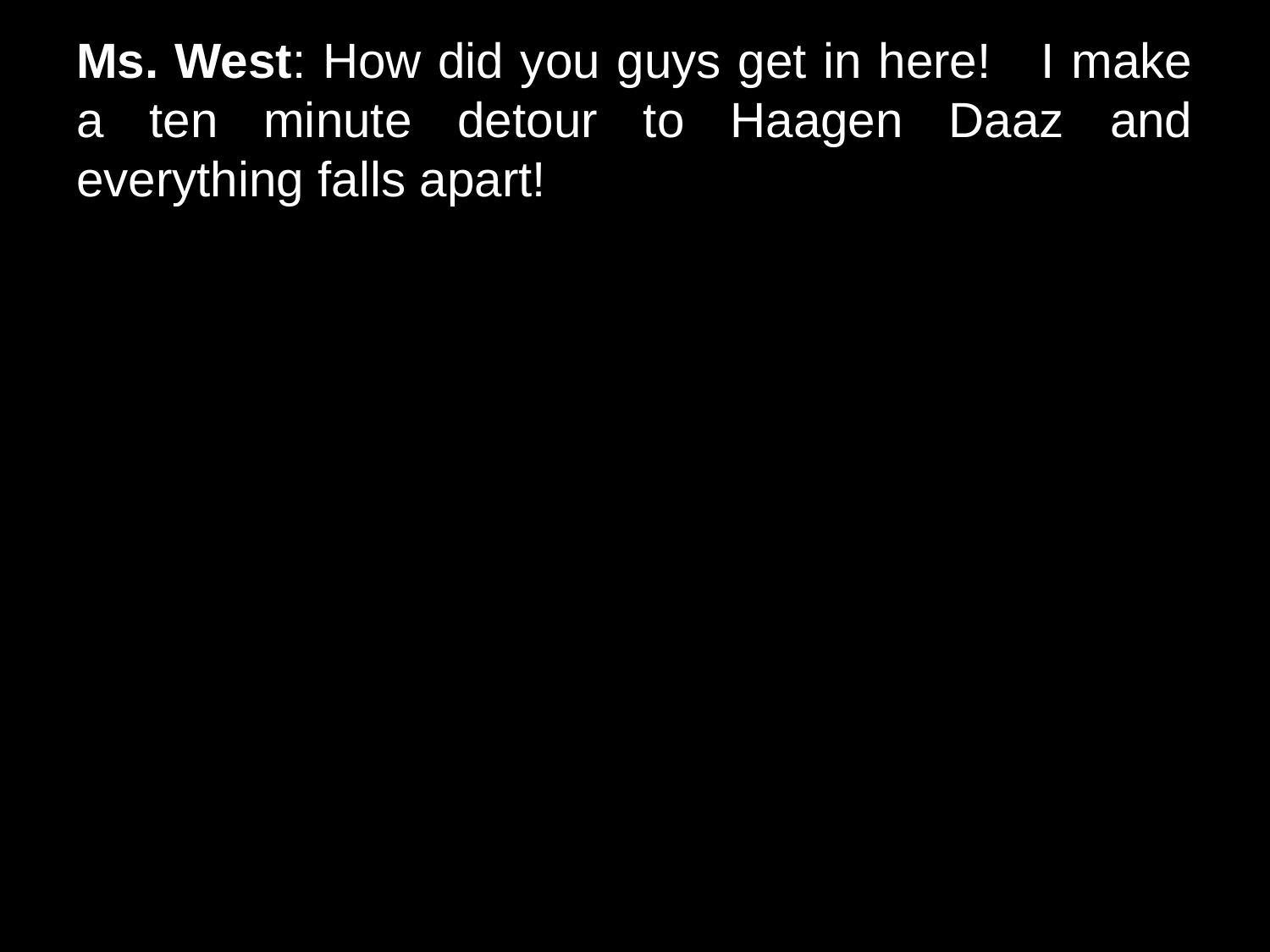

# Ms. West: How did you guys get in here!   I make a ten minute detour to Haagen Daaz and everything falls apart!